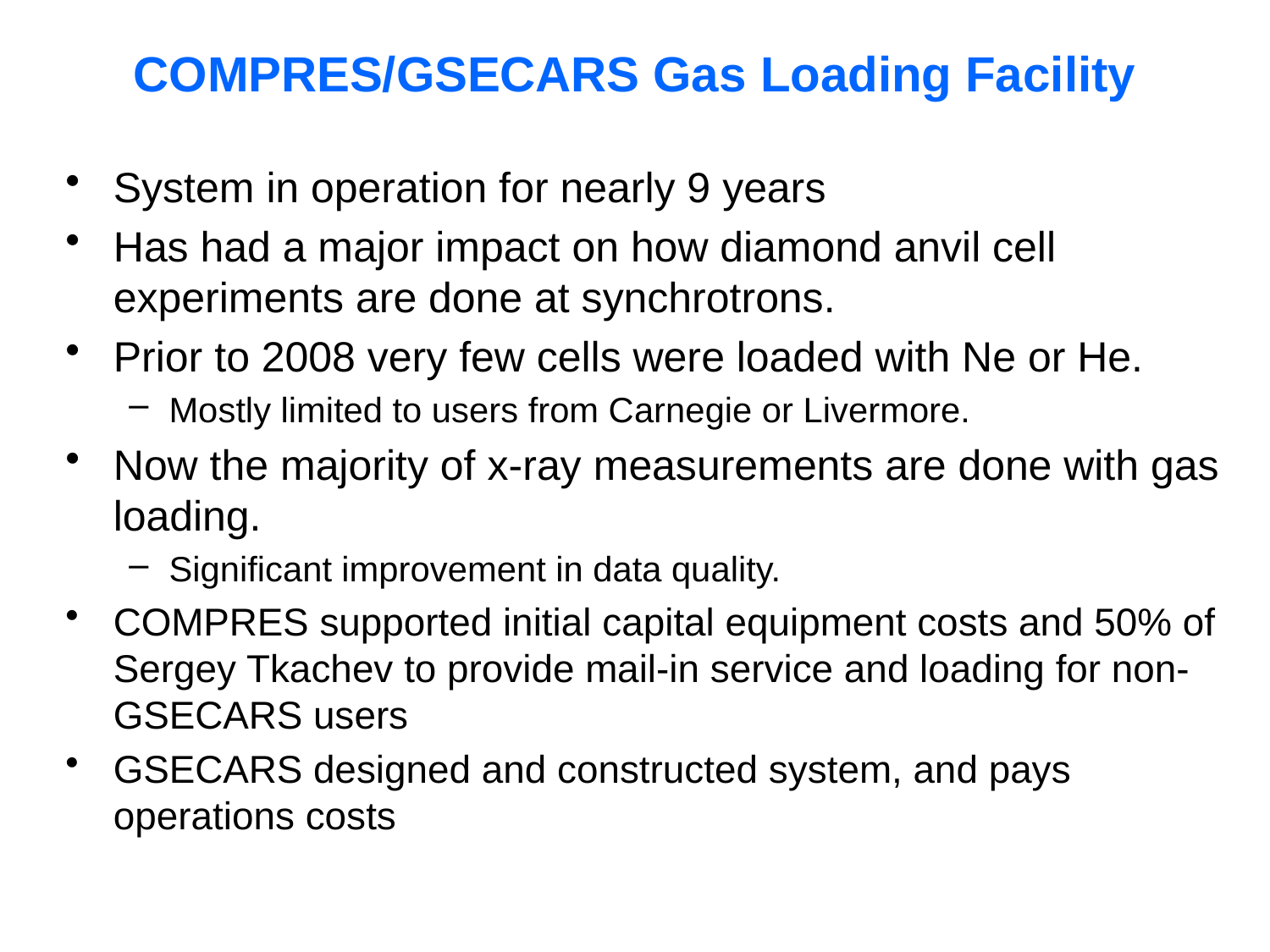

# COMPRES/GSECARS Gas Loading Facility
System in operation for nearly 9 years
Has had a major impact on how diamond anvil cell experiments are done at synchrotrons.
Prior to 2008 very few cells were loaded with Ne or He.
Mostly limited to users from Carnegie or Livermore.
Now the majority of x-ray measurements are done with gas loading.
Significant improvement in data quality.
COMPRES supported initial capital equipment costs and 50% of Sergey Tkachev to provide mail-in service and loading for non-GSECARS users
GSECARS designed and constructed system, and pays operations costs